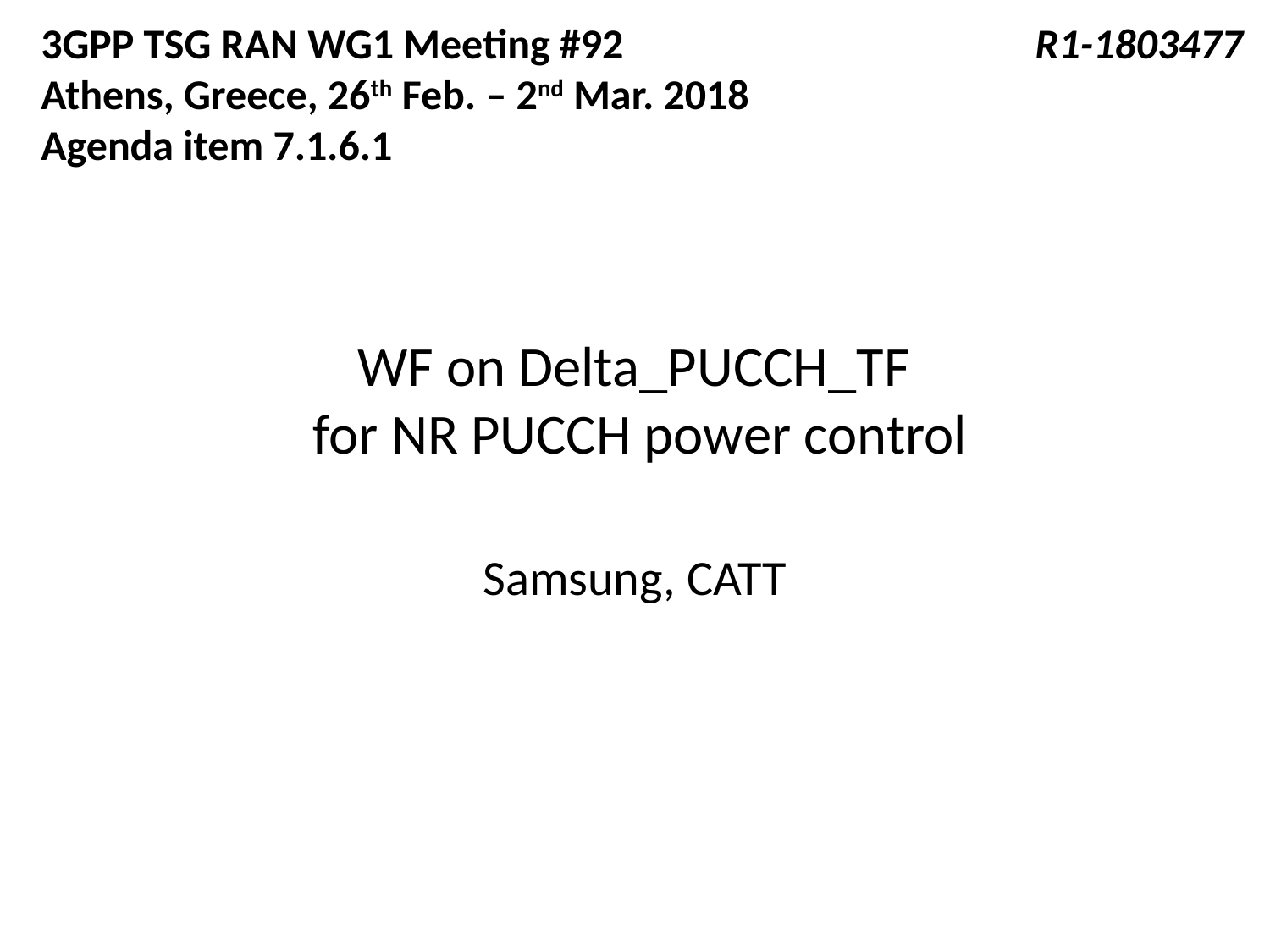

3GPP TSG RAN WG1 Meeting #92
Athens, Greece, 26th Feb. – 2nd Mar. 2018
Agenda item 7.1.6.1
R1-1803477
# WF on Delta_PUCCH_TF for NR PUCCH power control
Samsung, CATT